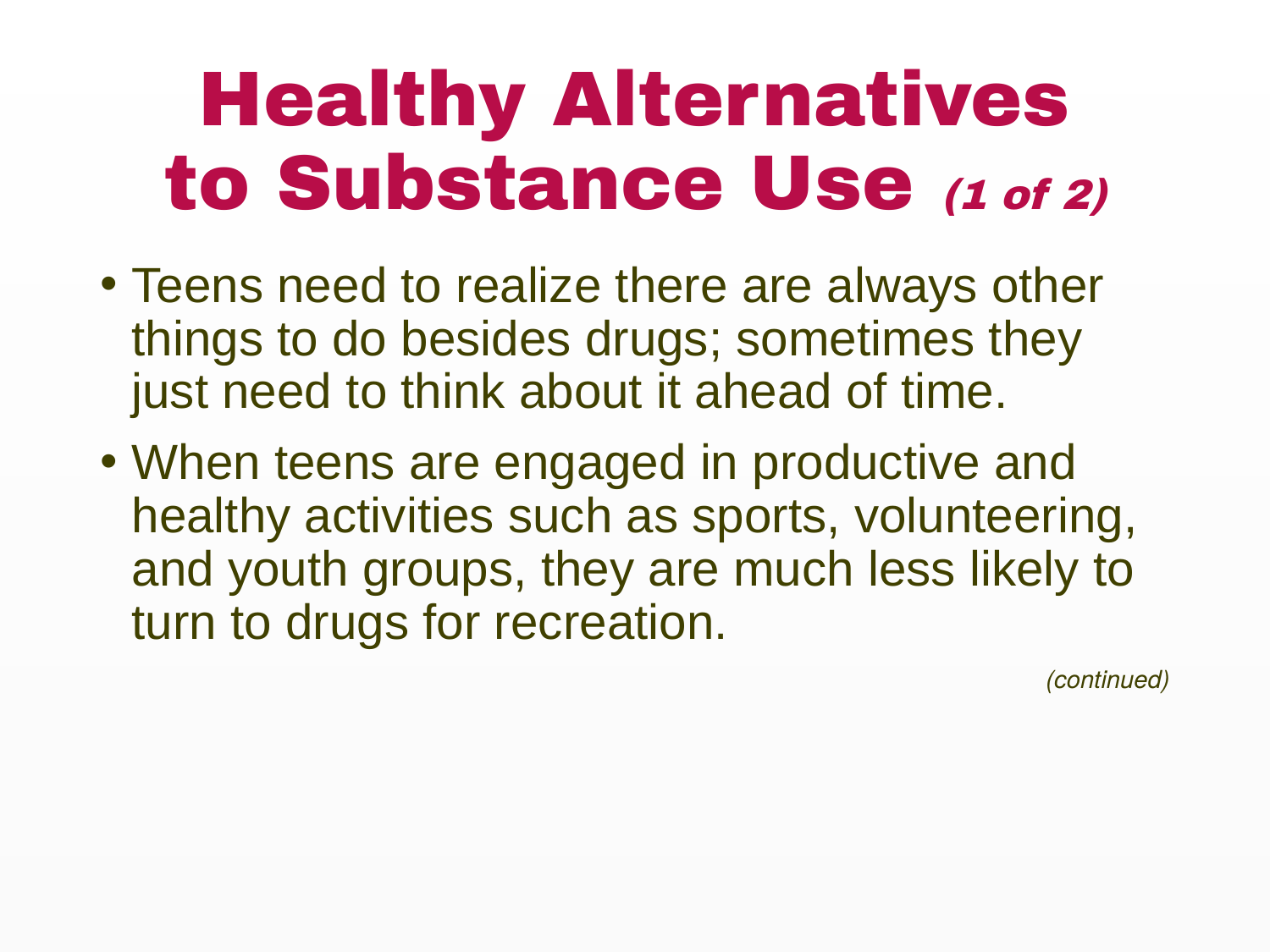

# Healthy Alternatives to Substance Use (1 of 2)
Teens need to realize there are always other things to do besides drugs; sometimes they just need to think about it ahead of time.
When teens are engaged in productive and healthy activities such as sports, volunteering, and youth groups, they are much less likely to turn to drugs for recreation.
(continued)